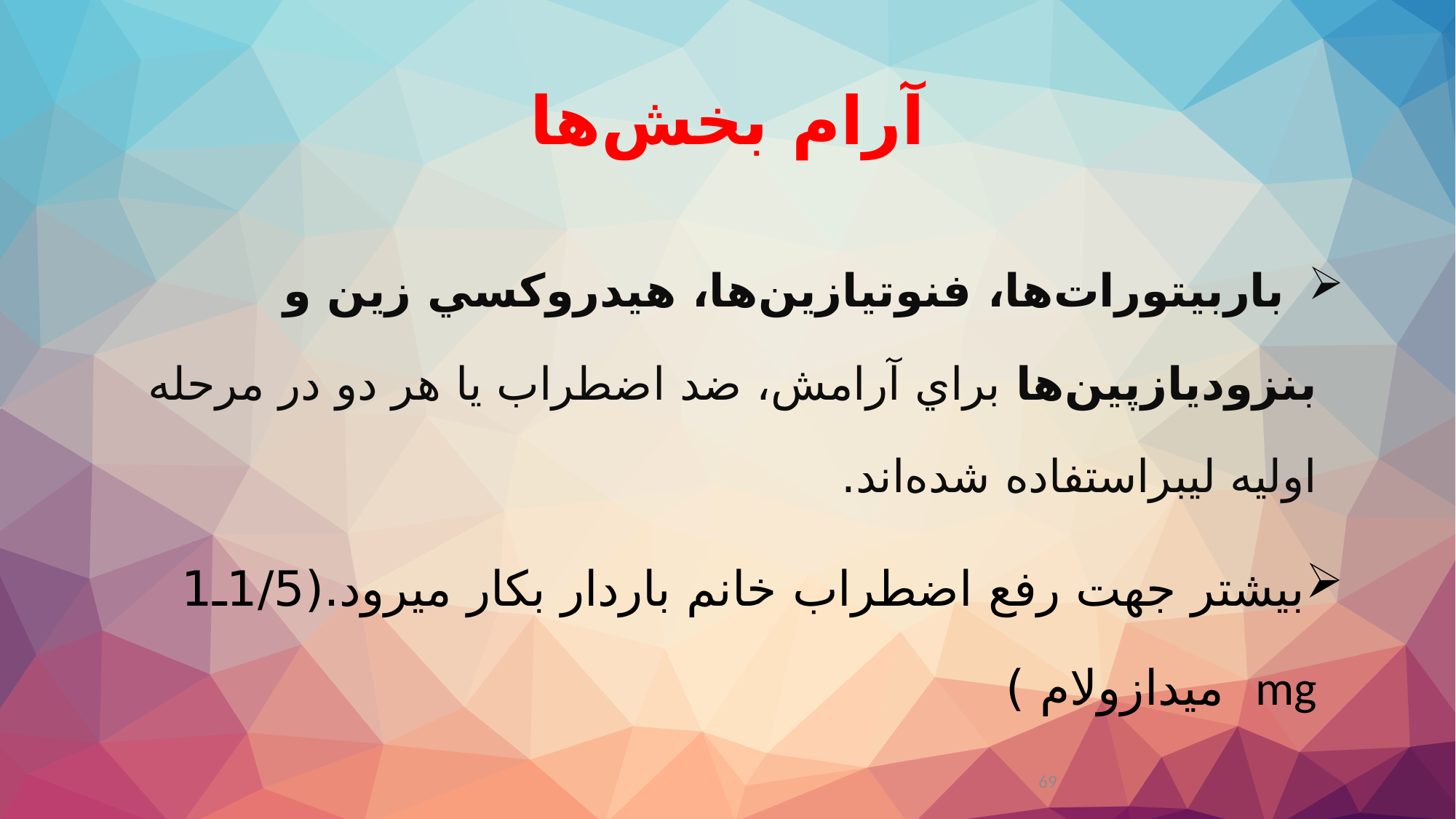

آرام بخش‌ها
  باربيتورات‌ها، فنوتيازين‌ها، هيدروکسي زين و بنزوديازپين‌ها براي آرامش، ضد اضطراب يا هر دو در مرحله اوليه ليبراستفاده شده‌اند.
بيشتر جهت رفع اضطراب خانم باردار بكار ميرود.(1/5ـ1 mg  ميدازولام )

69